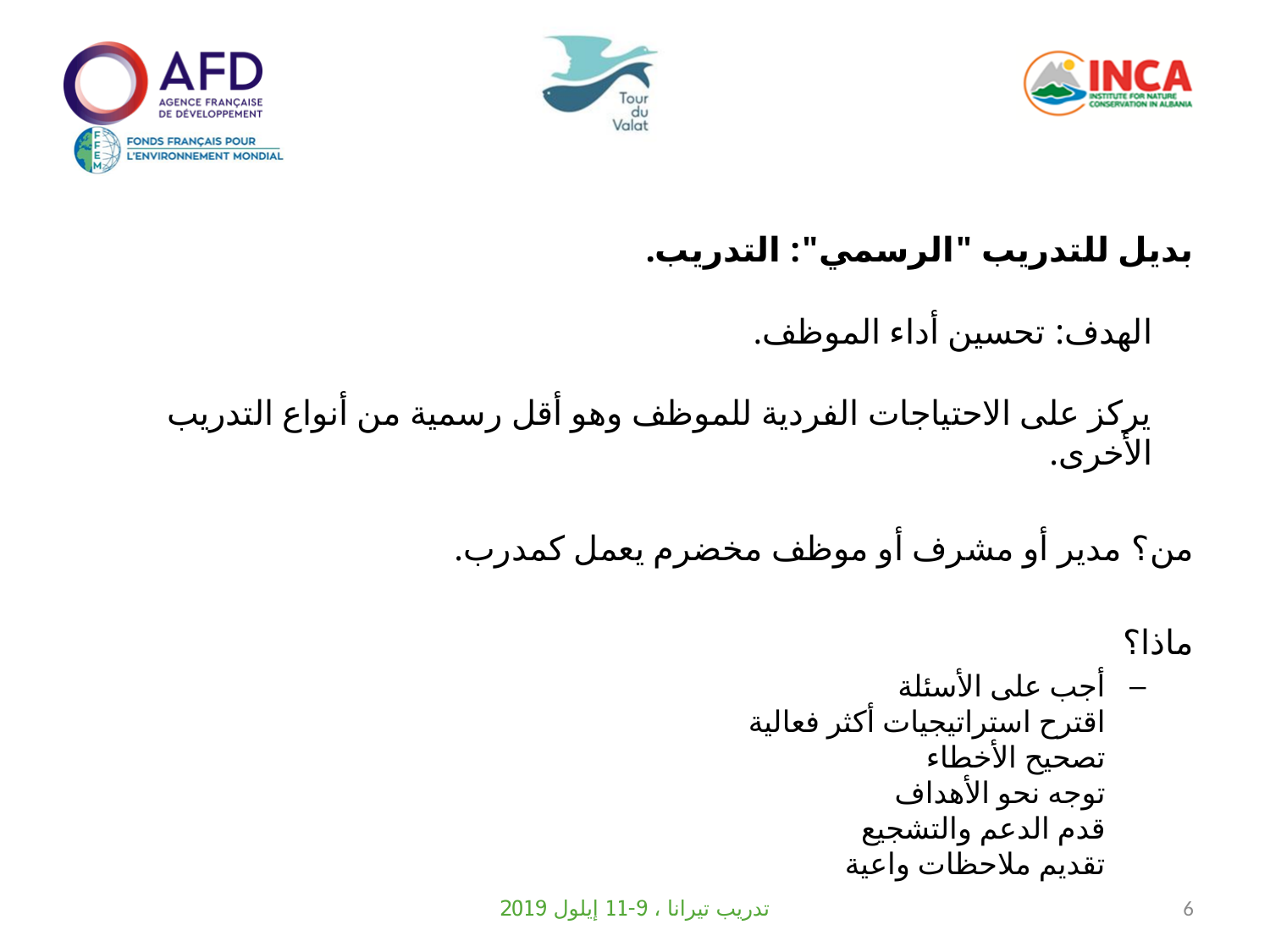

بديل للتدريب "الرسمي": التدريب.
الهدف: تحسين أداء الموظف.
يركز على الاحتياجات الفردية للموظف وهو أقل رسمية من أنواع التدريب الأخرى.

من؟ مدير أو مشرف أو موظف مخضرم يعمل كمدرب.

ماذا؟
أجب على الأسئلة
اقترح استراتيجيات أكثر فعالية
تصحيح الأخطاء
توجه نحو الأهداف
قدم الدعم والتشجيع
تقديم ملاحظات واعية
تدريب تيرانا ، 9-11 إيلول 2019
6